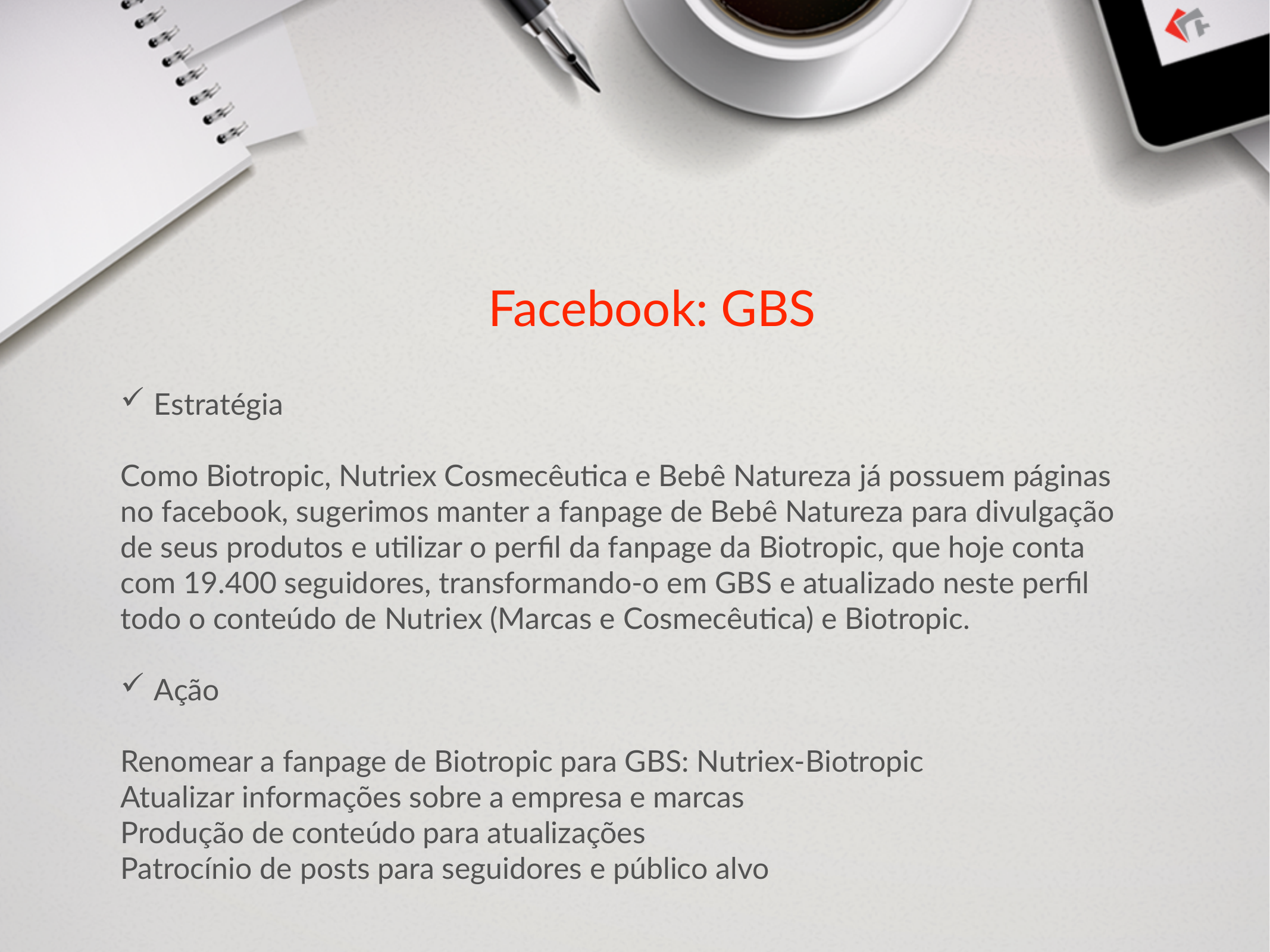

Facebook: GBS
Estratégia

Como Biotropic, Nutriex Cosmecêutica e Bebê Natureza já possuem páginas no facebook, sugerimos manter a fanpage de Bebê Natureza para divulgação de seus produtos e utilizar o perfil da fanpage da Biotropic, que hoje conta com 19.400 seguidores, transformando-o em GBS e atualizado neste perfil todo o conteúdo de Nutriex (Marcas e Cosmecêutica) e Biotropic.

Ação

Renomear a fanpage de Biotropic para GBS: Nutriex-Biotropic
Atualizar informações sobre a empresa e marcas
Produção de conteúdo para atualizações
Patrocínio de posts para seguidores e público alvo